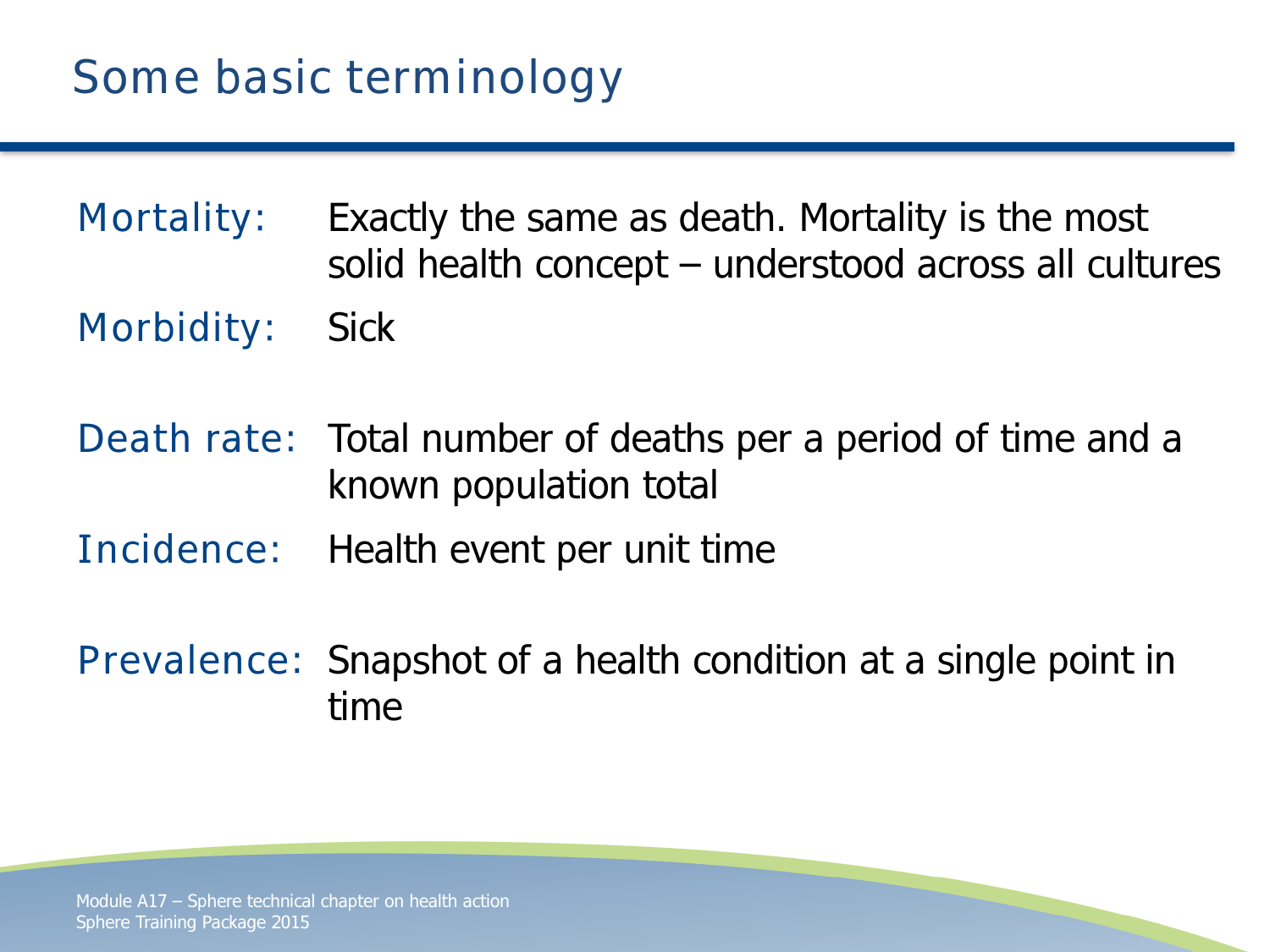

# Some basic terminology
Mortality:
Morbidity:
Death rate:
Incidence:
Prevalence:
Exactly the same as death. Mortality is the most solid health concept – understood across all cultures
Sick
Total number of deaths per a period of time and a known population total
Health event per unit time
Snapshot of a health condition at a single point in time
Module A17 – Sphere technical chapter on health action
Sphere Training Package 2015